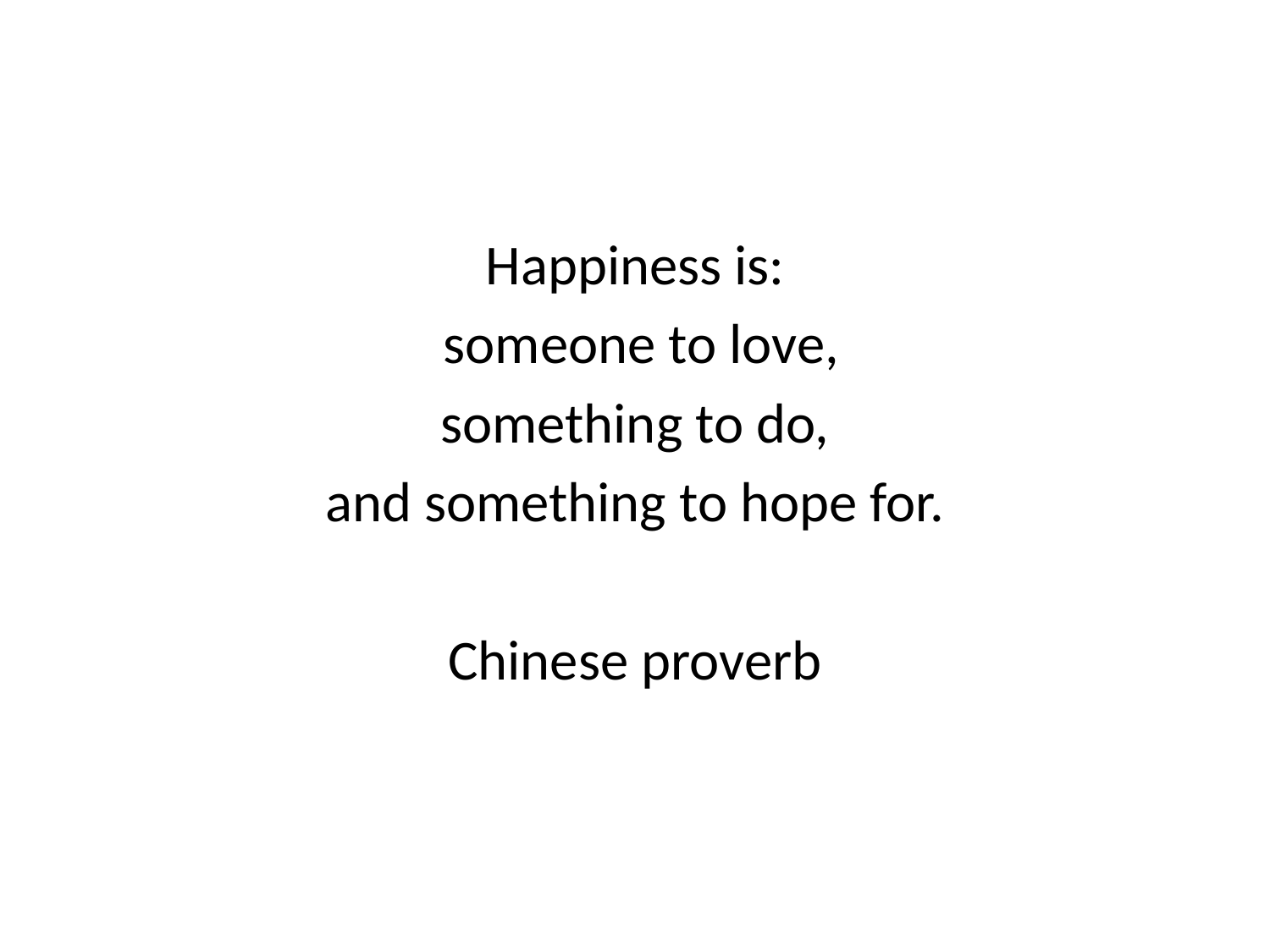

#
Happiness is:
 someone to love,
 something to do,
and something to hope for.

Chinese proverb